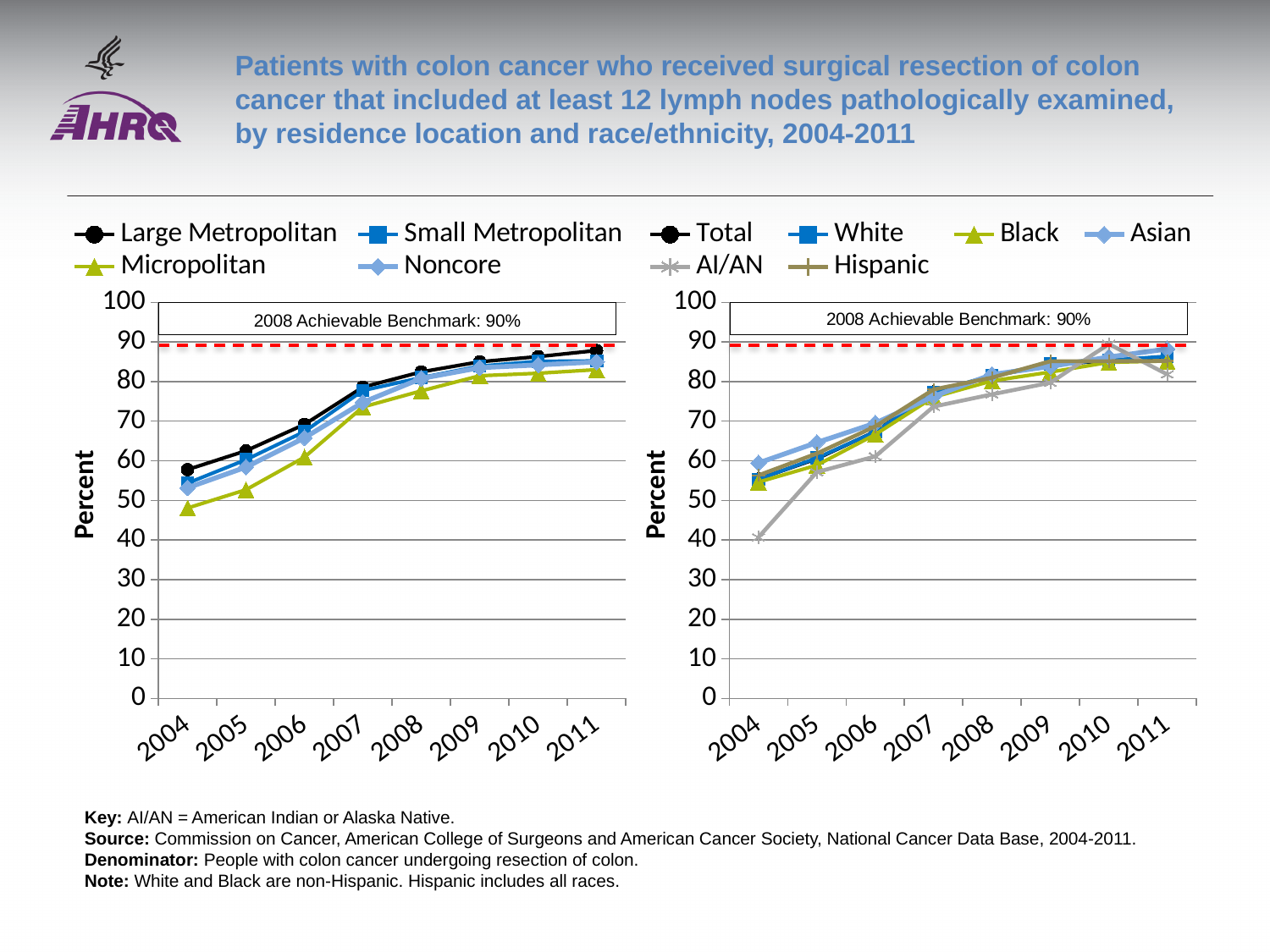

# Patients with colon cancer who received surgical resection of colon cancer that included at least 12 lymph nodes pathologically examined, by residence location and race/ethnicity, 2004-2011

### Chart

| Category | Large Metropolitan | Small Metropolitan | Micropolitan | Noncore |
|---|---|---|---|---|
| 2004 | 57.77 | 54.35 | 48.06 | 53.19 |
| 2005 | 62.53 | 60.27 | 52.69 | 58.4 |
| 2006 | 69.18 | 67.37 | 60.92 | 65.8 |
| 2007 | 78.59 | 77.73 | 73.58 | 74.74 |
| 2008 | 82.43 | 81.0 | 77.64 | 80.78 |
| 2009 | 85.0 | 83.89 | 81.47 | 83.49 |
| 2010 | 86.3 | 85.1 | 82.1 | 84.2 |
| 2011 | 87.83 | 85.21 | 83.0 | 84.97 |

### Chart

| Category | Total | White | Black | Asian | AI/AN | Hispanic |
|---|---|---|---|---|---|---|
| 2004 | 55.39 | 55.32 | 54.62 | 59.44 | 40.68 | 56.33 |
| 2005 | 60.52 | 60.71 | 58.88 | 64.6 | 57.14 | 61.84 |
| 2006 | 67.39 | 67.31 | 66.63 | 69.5 | 61.11 | 68.68 |
| 2007 | 77.37 | 77.35 | 76.06 | 76.26 | 73.68 | 77.99 |
| 2008 | 81.37 | 81.57 | 80.17 | 81.79 | 76.77 | 80.98 |
| 2009 | 84.16 | 84.47 | 82.4 | 83.82 | 79.71 | 85.14 |
| 2010 | 85.33 | 85.35 | 84.85 | 86.18 | 89.47 | 85.13 |
| 2011 | 86.19 | 86.39 | 85.19 | 88.23 | 81.82 | 85.21 |
2008 Achievable Benchmark: 90%
Key: AI/AN = American Indian or Alaska Native.
Source: Commission on Cancer, American College of Surgeons and American Cancer Society, National Cancer Data Base, 2004-2011.
Denominator: People with colon cancer undergoing resection of colon.
Note: White and Black are non-Hispanic. Hispanic includes all races.